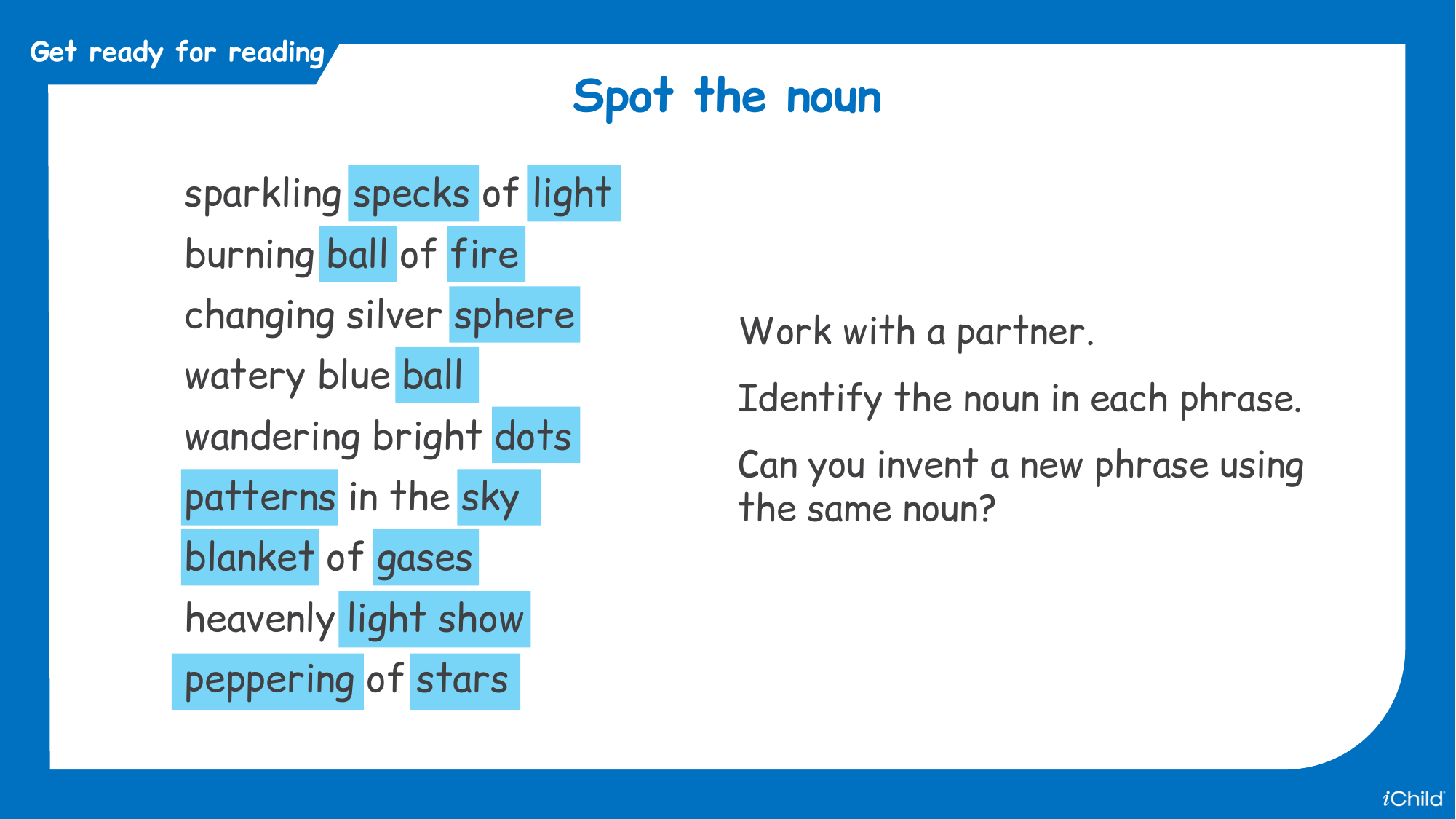

Get ready for reading
Spot the noun
sparkling specks of light
burning ball of fire
changing silver sphere
watery blue ball
wandering bright dots
patterns in the sky
blanket of gases
heavenly light show
peppering of stars

Work with a partner.
Identify the noun in each phrase.
Can you invent a new phrase using the same noun?